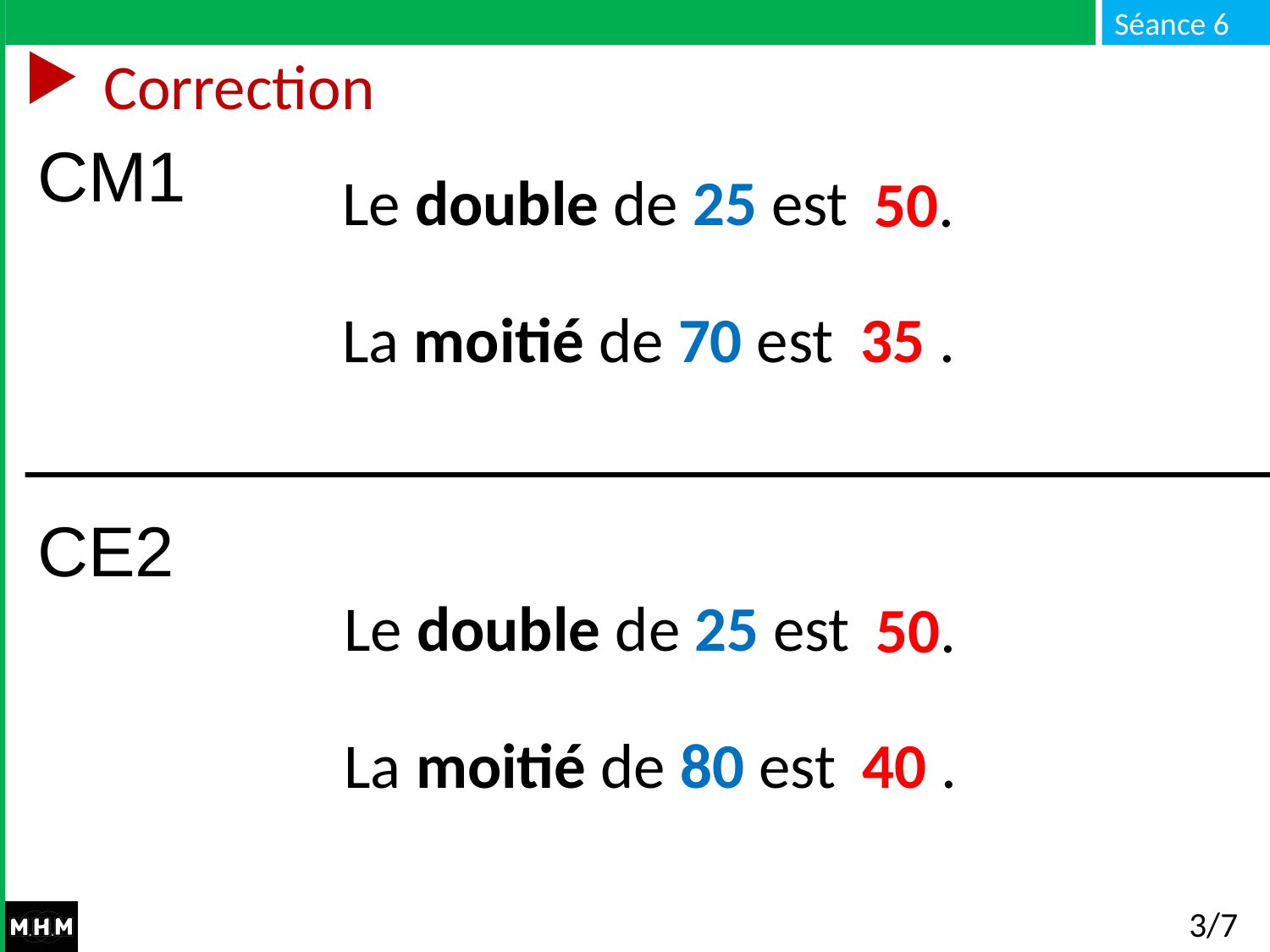

# Correction
CM1
Le double de 25 est …

La moitié de 70 est …
50.
35 .

CE2
Le double de 25 est …

La moitié de 80 est …
50.
40 .
3/7